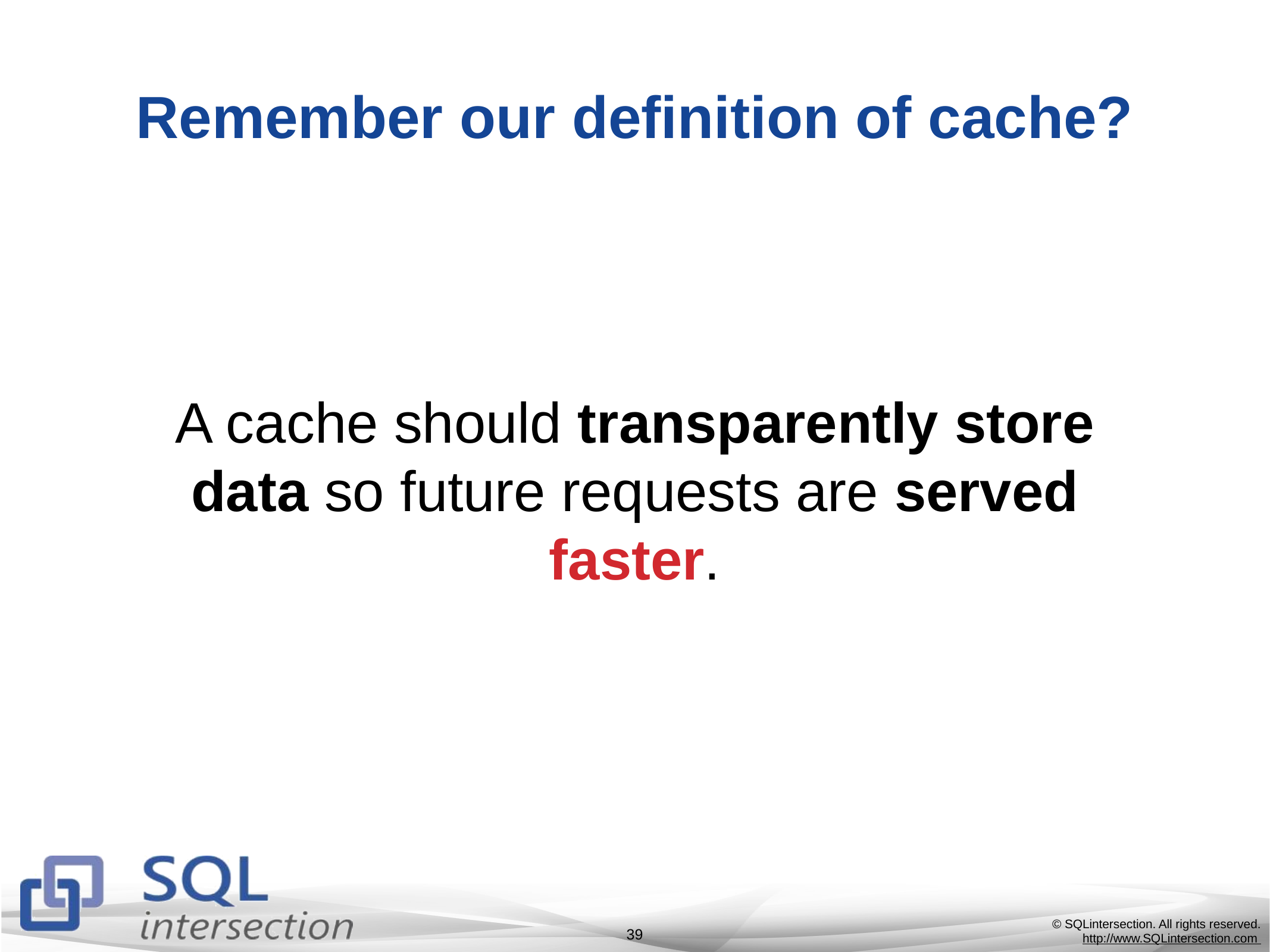

# Remember our definition of cache?
A cache should transparently store data so future requests are served faster.